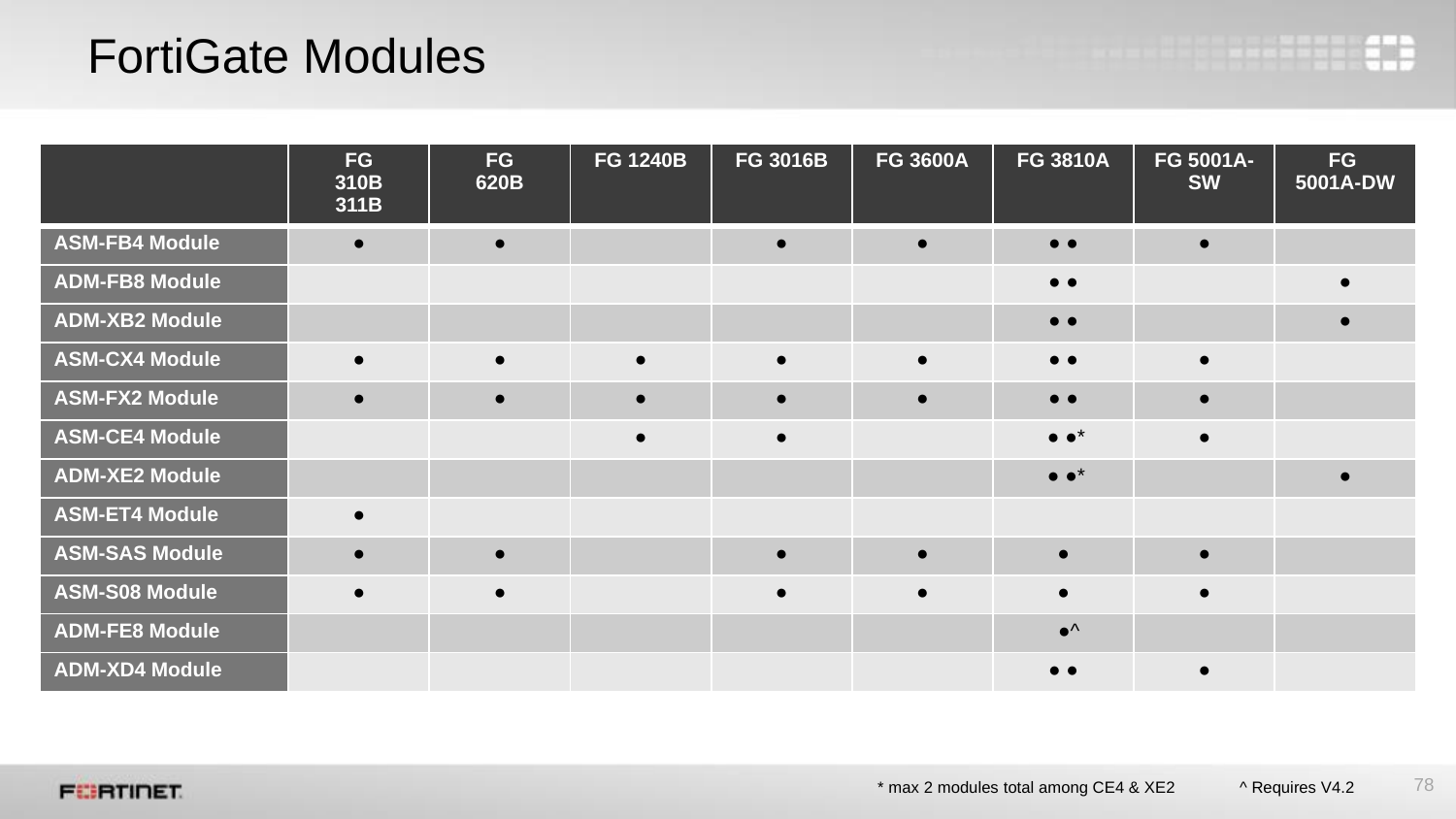

# FortiGate Modules
|  | FG 310B 311B | FG 620B | FG 1240B | FG 3016B | FG 3600A | FG 3810A | FG 5001A-SW | FG 5001A-DW |
| --- | --- | --- | --- | --- | --- | --- | --- | --- |
| ASM-FB4 Module | ● | ● |  | ● | ● | ● ● | ● |  |
| ADM-FB8 Module |  |  |  |  |  | ● ● |  | ● |
| ADM-XB2 Module |  |  |  |  |  | ● ● |  | ● |
| ASM-CX4 Module | ● | ● | ● | ● | ● | ● ● | ● |  |
| ASM-FX2 Module | ● | ● | ● | ● | ● | ● ● | ● |  |
| ASM-CE4 Module |  |  | ● | ● |  | ● ●\* | ● |  |
| ADM-XE2 Module |  |  |  |  |  | ● ●\* |  | ● |
| ASM-ET4 Module | ● |  |  |  |  |  |  |  |
| ASM-SAS Module | ● | ● |  | ● | ● | ● | ● |  |
| ASM-S08 Module | ● | ● |  | ● | ● | ● | ● |  |
| ADM-FE8 Module |  |  |  |  |  | ●^ |  |  |
| ADM-XD4 Module |  |  |  |  |  | ● ● | ● |  |
* max 2 modules total among CE4 & XE2              ^ Requires V4.2